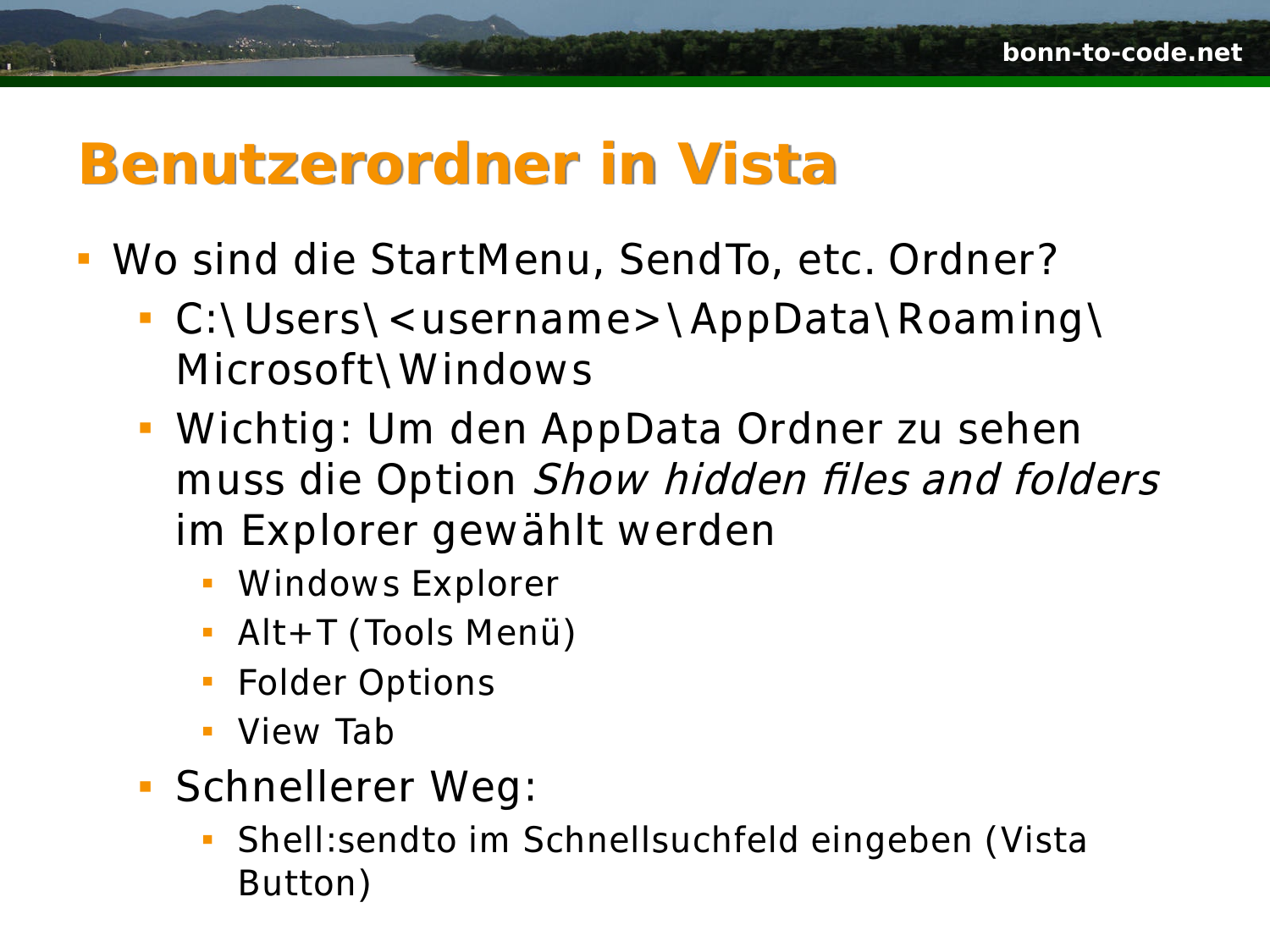

# Benutzerordner in Vista
Wo sind die StartMenu, SendTo, etc. Ordner?
C:\Users\<username>\AppData\Roaming\Microsoft\Windows
Wichtig: Um den AppData Ordner zu sehen muss die Option Show hidden files and folders im Explorer gewählt werden
Windows Explorer
Alt+T (Tools Menü)
Folder Options
View Tab
Schnellerer Weg:
Shell:sendto im Schnellsuchfeld eingeben (Vista Button)